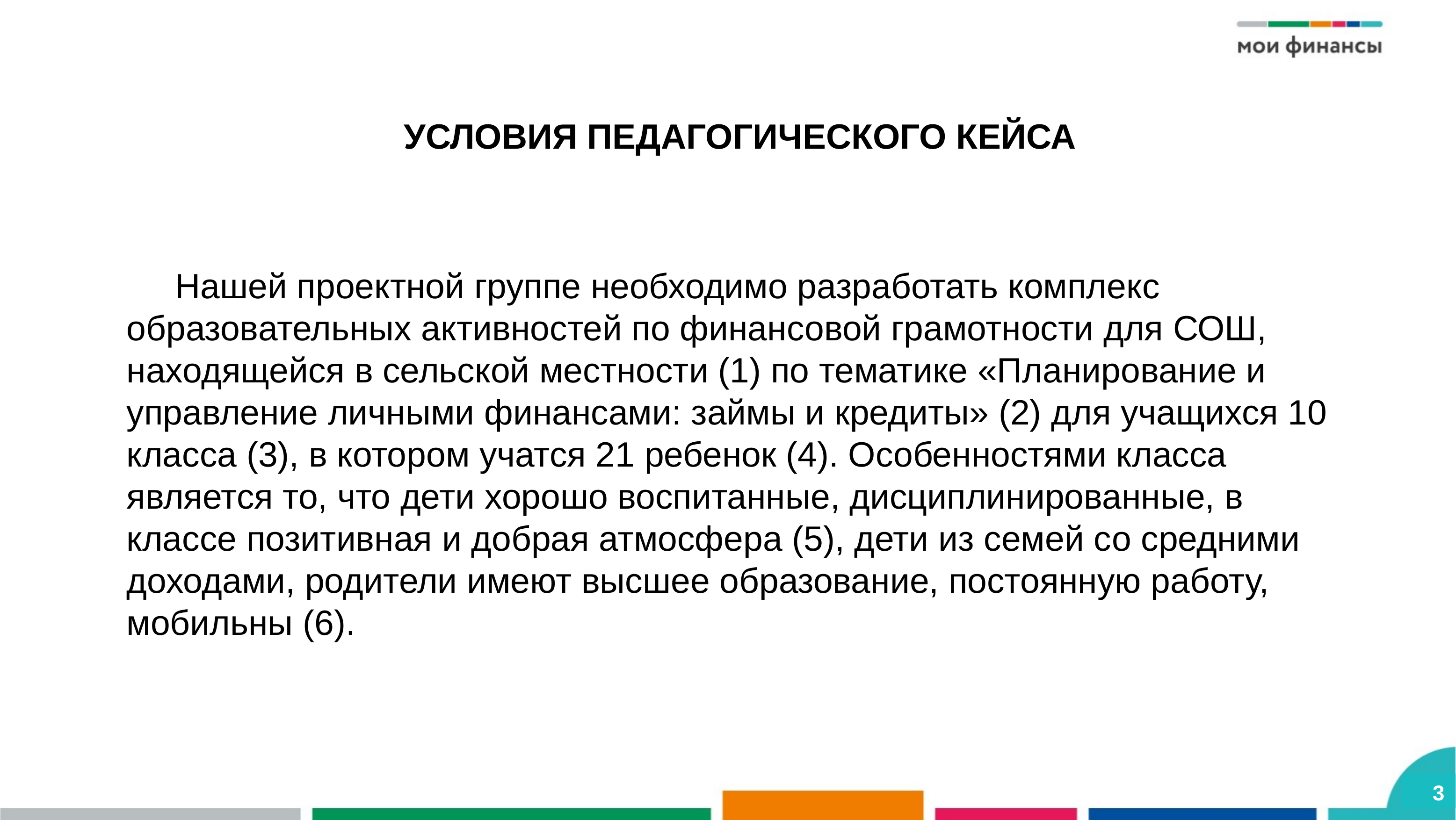

УСЛОВИЯ ПЕДАГОГИЧЕСКОГО КЕЙСА
     Нашей проектной группе необходимо разработать комплекс образовательных активностей по финансовой грамотности для СОШ, находящейся в сельской местности (1) по тематике «Планирование и управление личными финансами: займы и кредиты» (2) для учащихся 10 класса (3), в котором учатся 21 ребенок (4). Особенностями класса является то, что дети хорошо воспитанные, дисциплинированные, в классе позитивная и добрая атмосфера (5), дети из семей со средними доходами, родители имеют высшее образование, постоянную работу, мобильны (6).
3